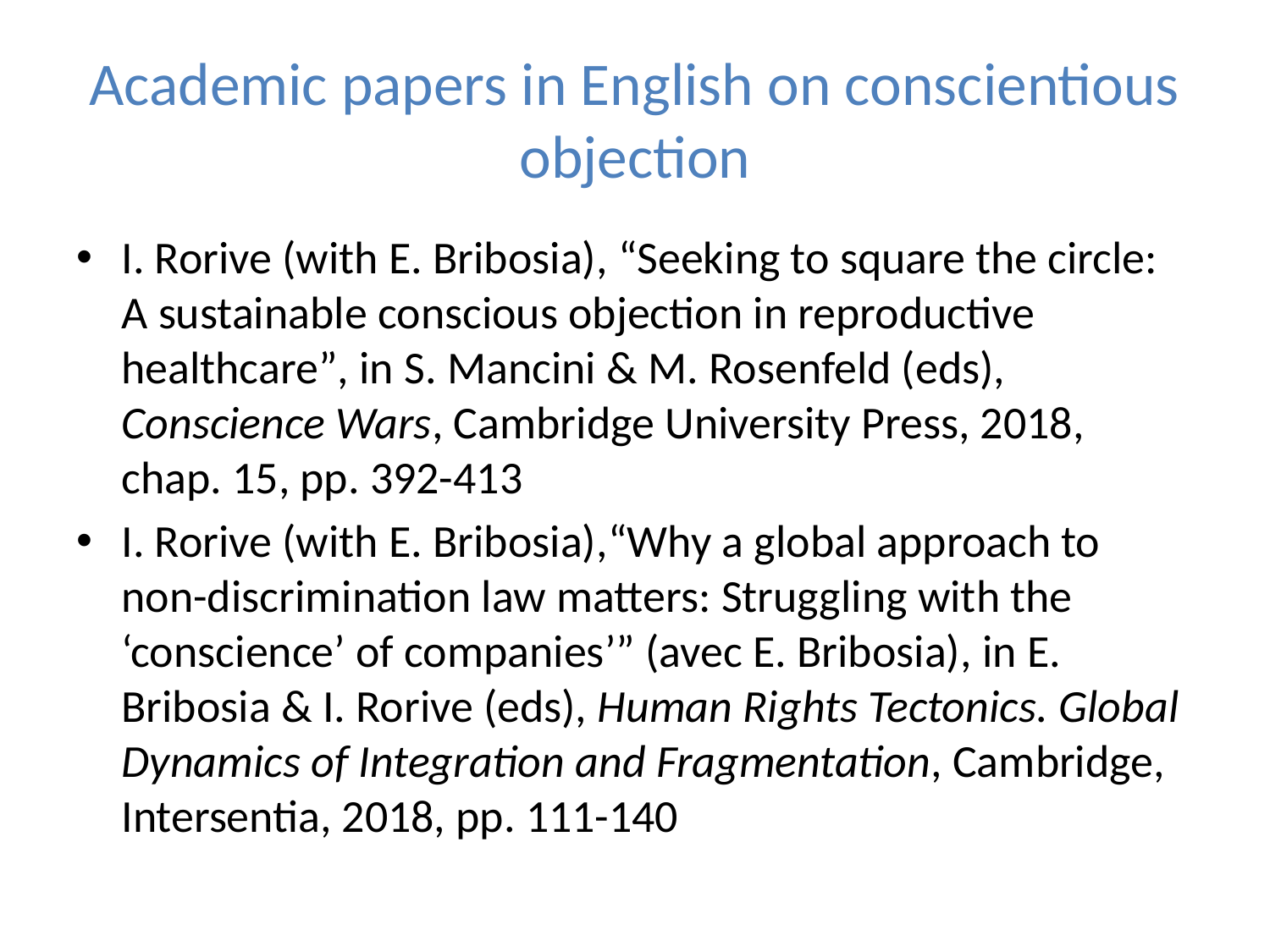

# Academic papers in English on conscientious objection
I. Rorive (with E. Bribosia), “Seeking to square the circle: A sustainable conscious objection in reproductive healthcare”, in S. Mancini & M. Rosenfeld (eds), Conscience Wars, Cambridge University Press, 2018, chap. 15, pp. 392-413
I. Rorive (with E. Bribosia),“Why a global approach to non-discrimination law matters: Struggling with the ‘conscience’ of companies’” (avec E. Bribosia), in E. Bribosia & I. Rorive (eds), Human Rights Tectonics. Global Dynamics of Integration and Fragmentation, Cambridge, Intersentia, 2018, pp. 111-140